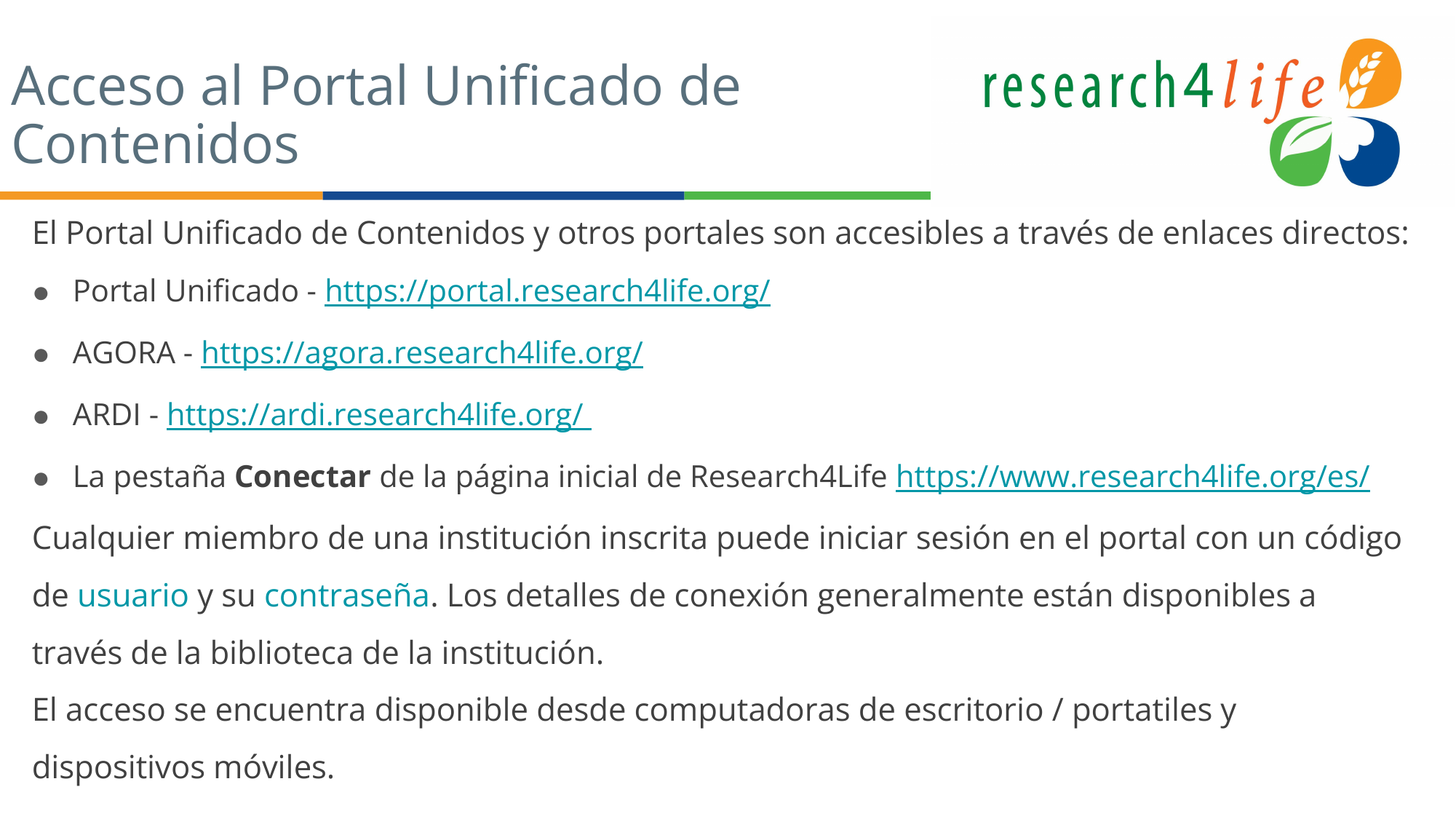

# Acceso al Portal Unificado de Contenidos
El Portal Unificado de Contenidos y otros portales son accesibles a través de enlaces directos:
Portal Unificado - https://portal.research4life.org/
AGORA - https://agora.research4life.org/
ARDI - https://ardi.research4life.org/
La pestaña Conectar de la página inicial de Research4Life https://www.research4life.org/es/
Cualquier miembro de una institución inscrita puede iniciar sesión en el portal con un código de usuario y su contraseña. Los detalles de conexión generalmente están disponibles a través de la biblioteca de la institución.
El acceso se encuentra disponible desde computadoras de escritorio / portatiles y dispositivos móviles.